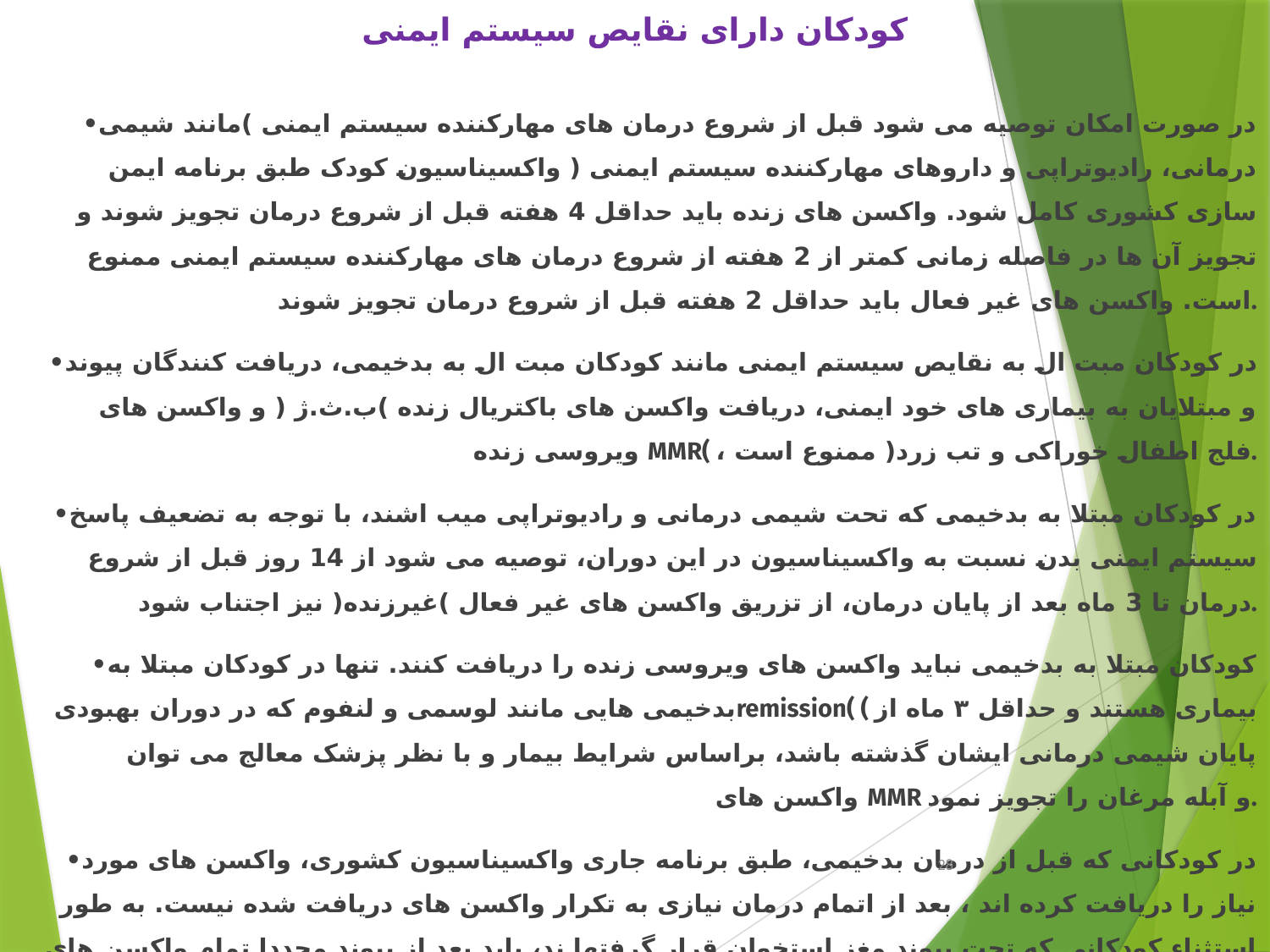

# کودکان دارای نقایص سیستم ایمنی
•در صورت امکان توصیه می شود قبل از شروع درمان های مهارکننده سیستم ایمنی )مانند شیمی درمانی، رادیوتراپی و داروهای مهارکننده سیستم ایمنی ( واکسیناسیون کودک طبق برنامه ایمن سازی کشوری کامل شود. واکسن های زنده باید حداقل 4 هفته قبل از شروع درمان تجویز شوند و تجویز آن ها در فاصله زمانی کمتر از 2 هفته از شروع درمان های مهارکننده سیستم ایمنی ممنوع است. واکسن های غیر فعال باید حداقل 2 هفته قبل از شروع درمان تجویز شوند.
•در کودکان مبت ال به نقایص سیستم ایمنی مانند کودکان مبت ال به بدخیمی، دریافت کنندگان پیوند و مبتلایان به بیماری های خود ایمنی، دریافت واکسن های باکتریال زنده )ب.ث.ژ ( و واکسن های ویروسی زنده MMR( ، فلج اطفال خوراکی و تب زرد( ممنوع است.
•در کودکان مبتلا به بدخیمی که تحت شیمی درمانی و رادیوتراپی میب اشند، با توجه به تضعیف پاسخ سیستم ایمنی بدن نسبت به واکسیناسیون در این دوران، توصیه می شود از 14 روز قبل از شروع درمان تا 3 ماه بعد از پایان درمان، از تزریق واکسن های غیر فعال )غیرزنده( نیز اجتناب شود.
•کودکان مبتلا به بدخیمی نباید واکسن های ویروسی زنده را دریافت کنند. تنها در کودکان مبتلا به بدخیمی هایی مانند لوسمی و لنفوم که در دوران بهبودیremission( ( بیماری هستند و حداقل ۳ ماه از پایان شیمی درمانی ایشان گذشته باشد، براساس شرایط بیمار و با نظر پزشک معالج می توان واکسن های MMR و آبله مرغان را تجویز نمود.
•در کودکانی که قبل از درمان بدخیمی، طبق برنامه جاری واکسیناسیون کشوری، واکسن های مورد نیاز را دریافت کرده اند ، بعد از اتمام درمان نیازی به تکرار واکسن های دریافت شده نيست. به طور استثناء کودکانی که تحت پیوند مغز استخوان قرار گرفتها ند، باید بعد از پیوند مجددا تمام واکسن های قبلی را طبق برنامه جاری واکسیناسیون کشوری دریافت كنند.
28